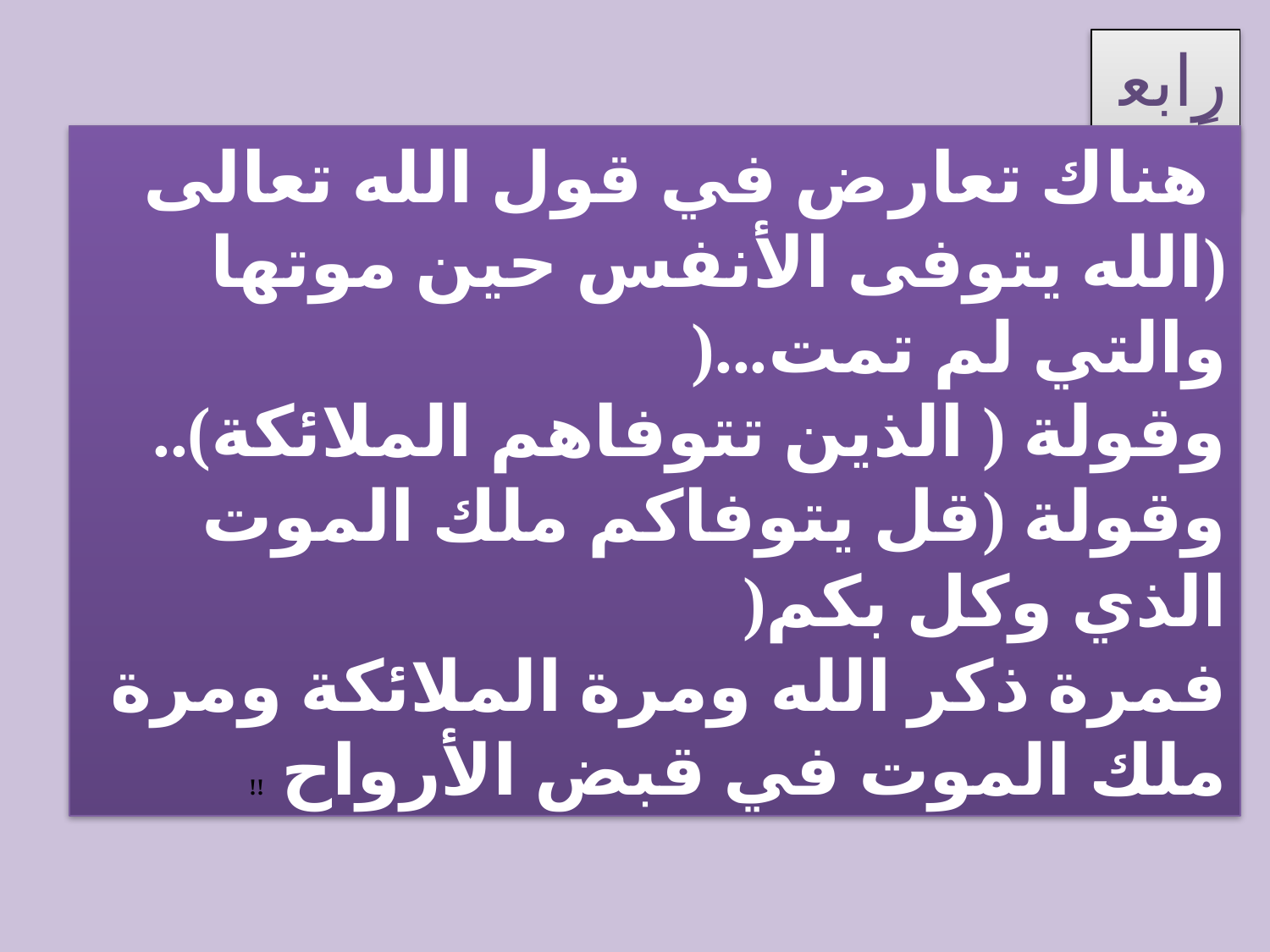

رابعاً
 هناك تعارض في قول الله تعالى
(الله يتوفى الأنفس حين موتها والتي لم تمت...(
وقولة ( الذين تتوفاهم الملائكة)..
وقولة (قل يتوفاكم ملك الموت الذي وكل بكم(
فمرة ذكر الله ومرة الملائكة ومرة ملك الموت في قبض الأرواح !!